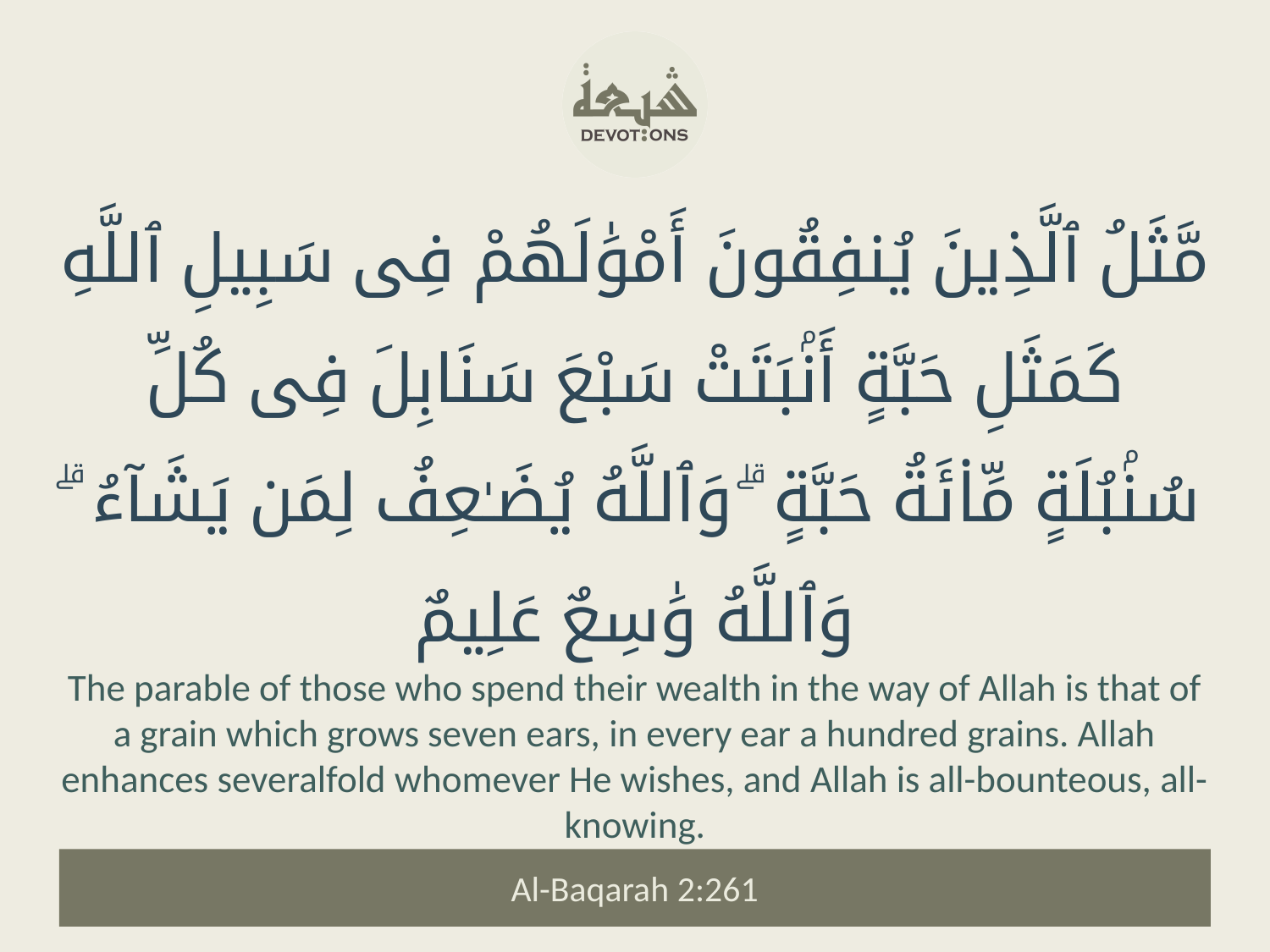

مَّثَلُ ٱلَّذِينَ يُنفِقُونَ أَمْوَٰلَهُمْ فِى سَبِيلِ ٱللَّهِ كَمَثَلِ حَبَّةٍ أَنۢبَتَتْ سَبْعَ سَنَابِلَ فِى كُلِّ سُنۢبُلَةٍ مِّا۟ئَةُ حَبَّةٍ ۗ وَٱللَّهُ يُضَـٰعِفُ لِمَن يَشَآءُ ۗ وَٱللَّهُ وَٰسِعٌ عَلِيمٌ
The parable of those who spend their wealth in the way of Allah is that of a grain which grows seven ears, in every ear a hundred grains. Allah enhances severalfold whomever He wishes, and Allah is all-bounteous, all-knowing.
Al-Baqarah 2:261